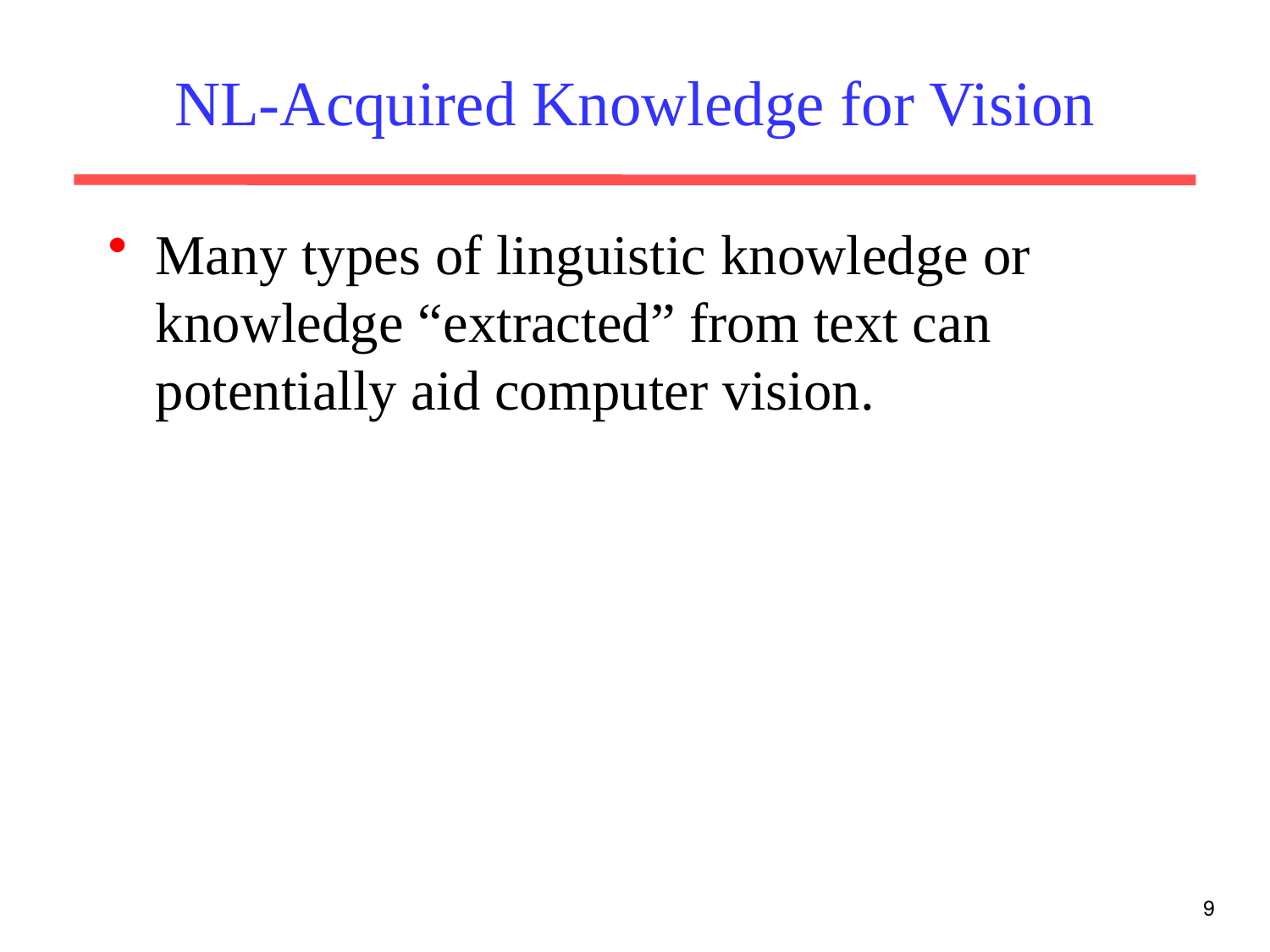

# NL-Acquired Knowledge for Vision
Many types of linguistic knowledge or knowledge “extracted” from text can potentially aid computer vision.
9